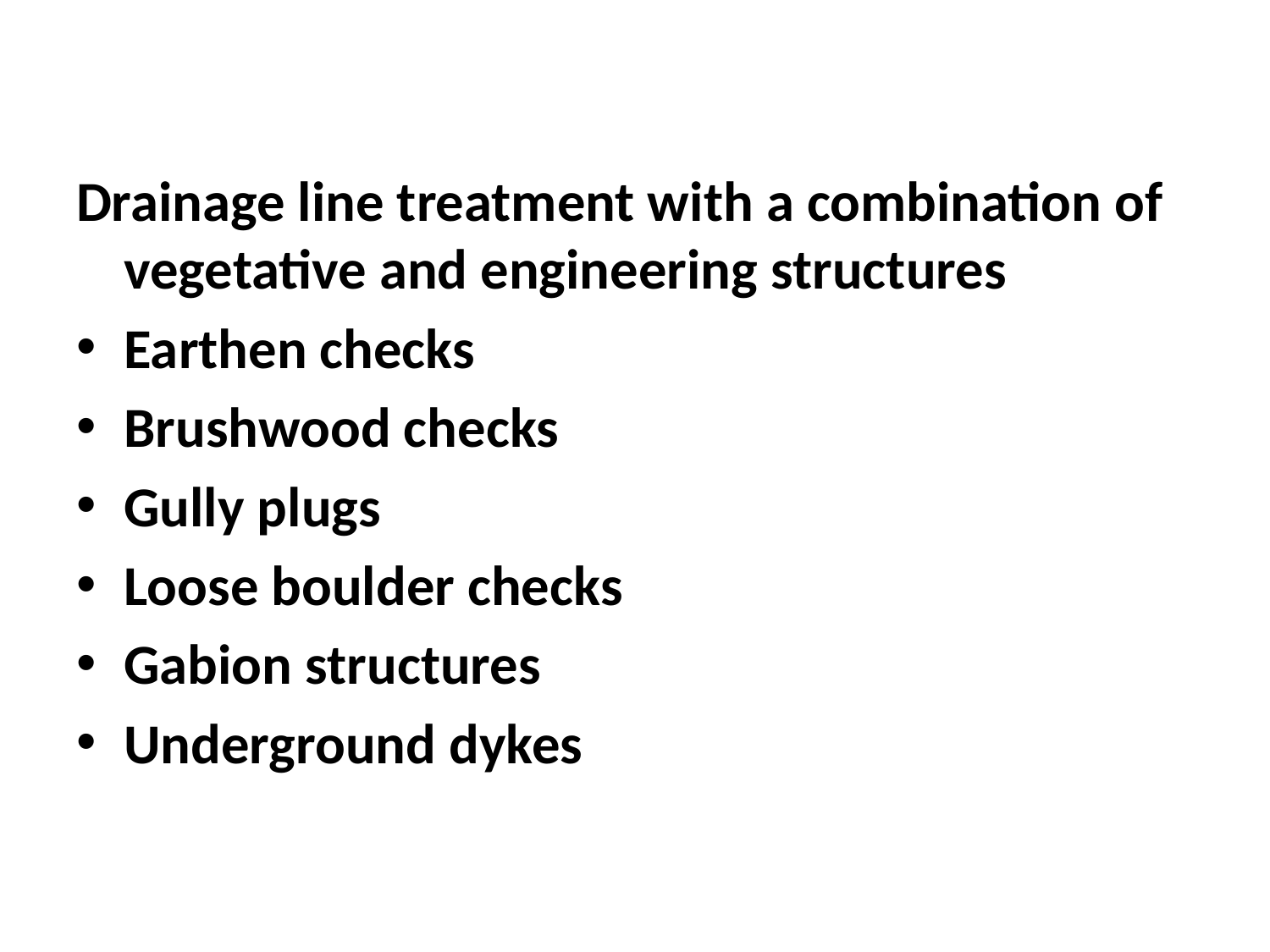

#
Drainage line treatment with a combination of vegetative and engineering structures
Earthen checks
Brushwood checks
Gully plugs
Loose boulder checks
Gabion structures
Underground dykes